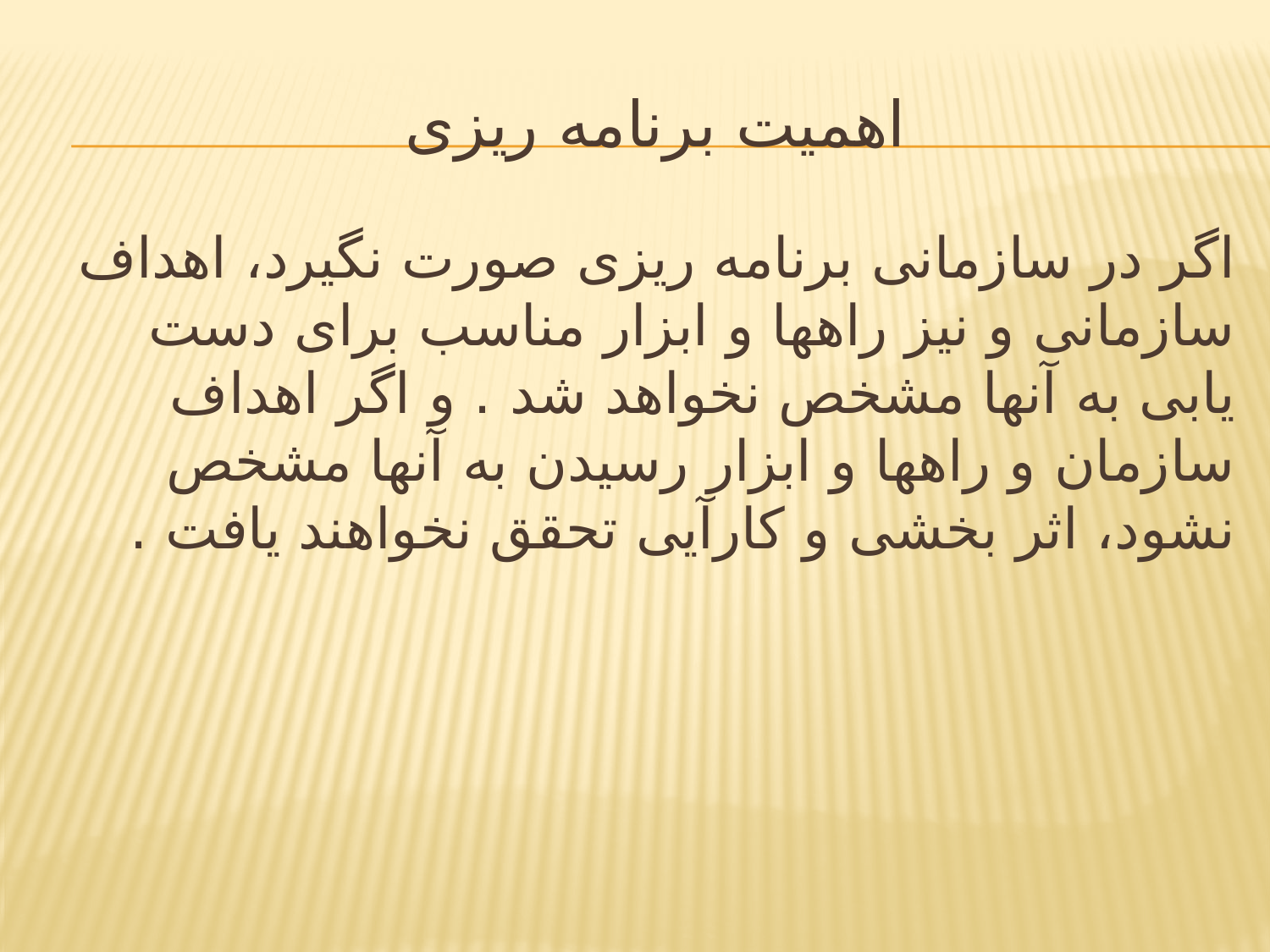

# اهميت برنامه ريزى
اگر در سازمانى برنامه ريزى صورت نگيرد، اهداف سازمانى و نيز راهها و ابزار مناسب براى دست يابى به آنها مشخص نخواهد شد . و اگر اهداف سازمان و راهها و ابزار رسيدن به آنها مشخص نشود، اثر بخشى و كارآيى تحقق نخواهند يافت .